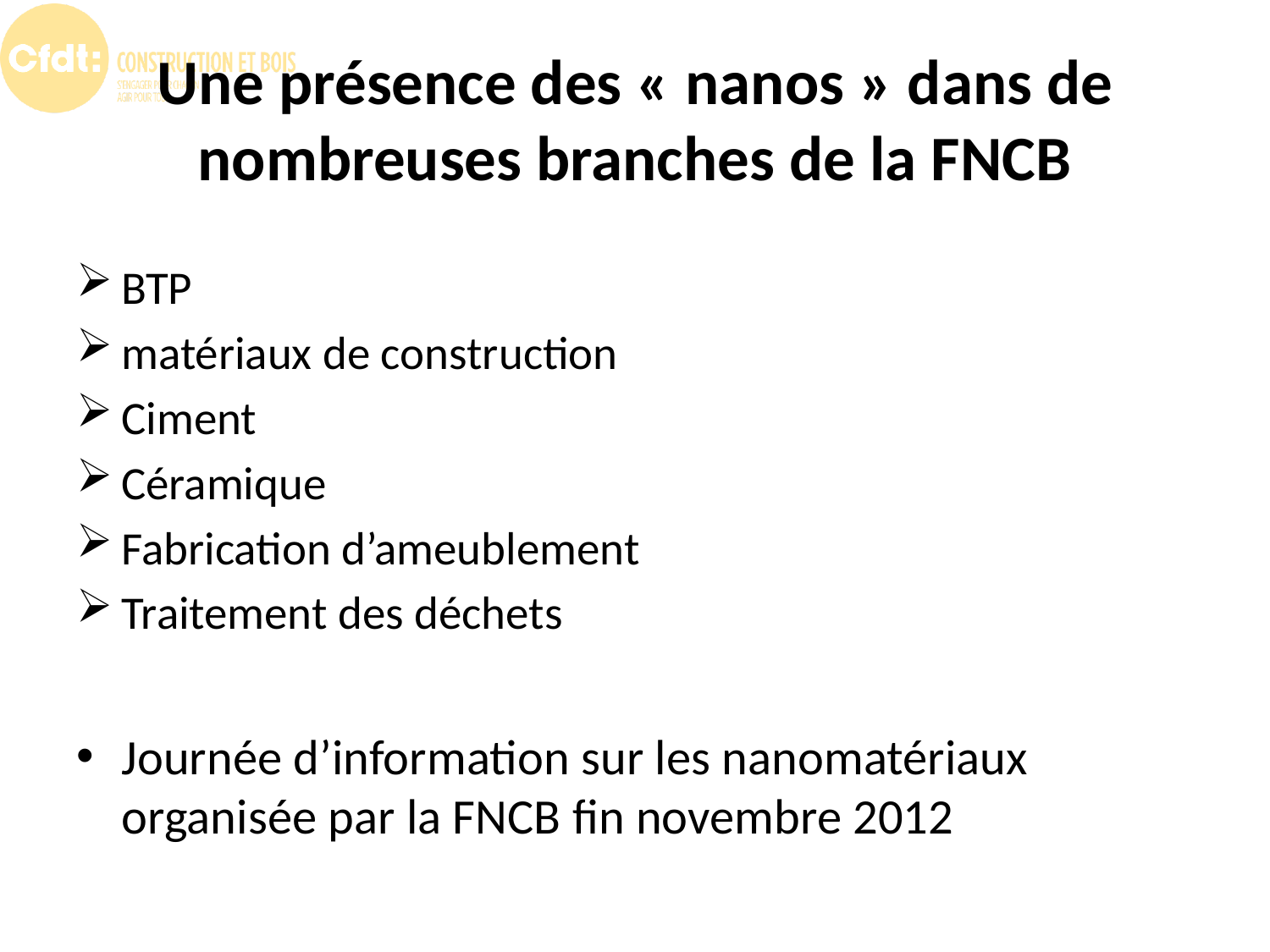

# Une présence des « nanos » dans de nombreuses branches de la FNCB
BTP
matériaux de construction
Ciment
Céramique
Fabrication d’ameublement
Traitement des déchets

Journée d’information sur les nanomatériaux organisée par la FNCB fin novembre 2012